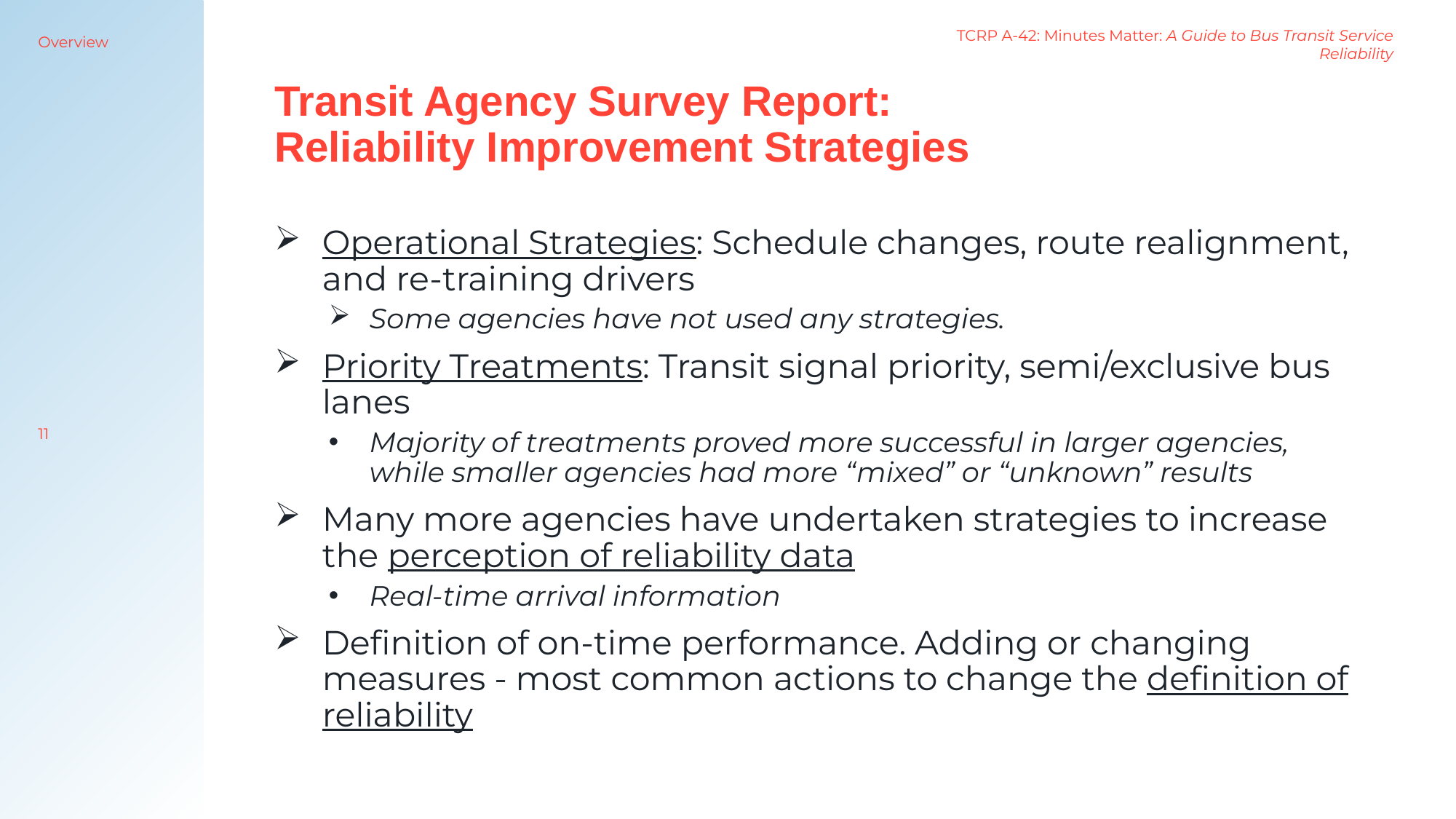

TCRP A-42: Minutes Matter: A Guide to Bus Transit Service Reliability
Overview
Transit Agency Survey Report:
Reliability Improvement Strategies
Operational Strategies: Schedule changes, route realignment, and re-training drivers
Some agencies have not used any strategies.
Priority Treatments: Transit signal priority, semi/exclusive bus lanes
Majority of treatments proved more successful in larger agencies, while smaller agencies had more “mixed” or “unknown” results
Many more agencies have undertaken strategies to increase the perception of reliability data
Real-time arrival information
Definition of on-time performance. Adding or changing measures - most common actions to change the definition of reliability
11